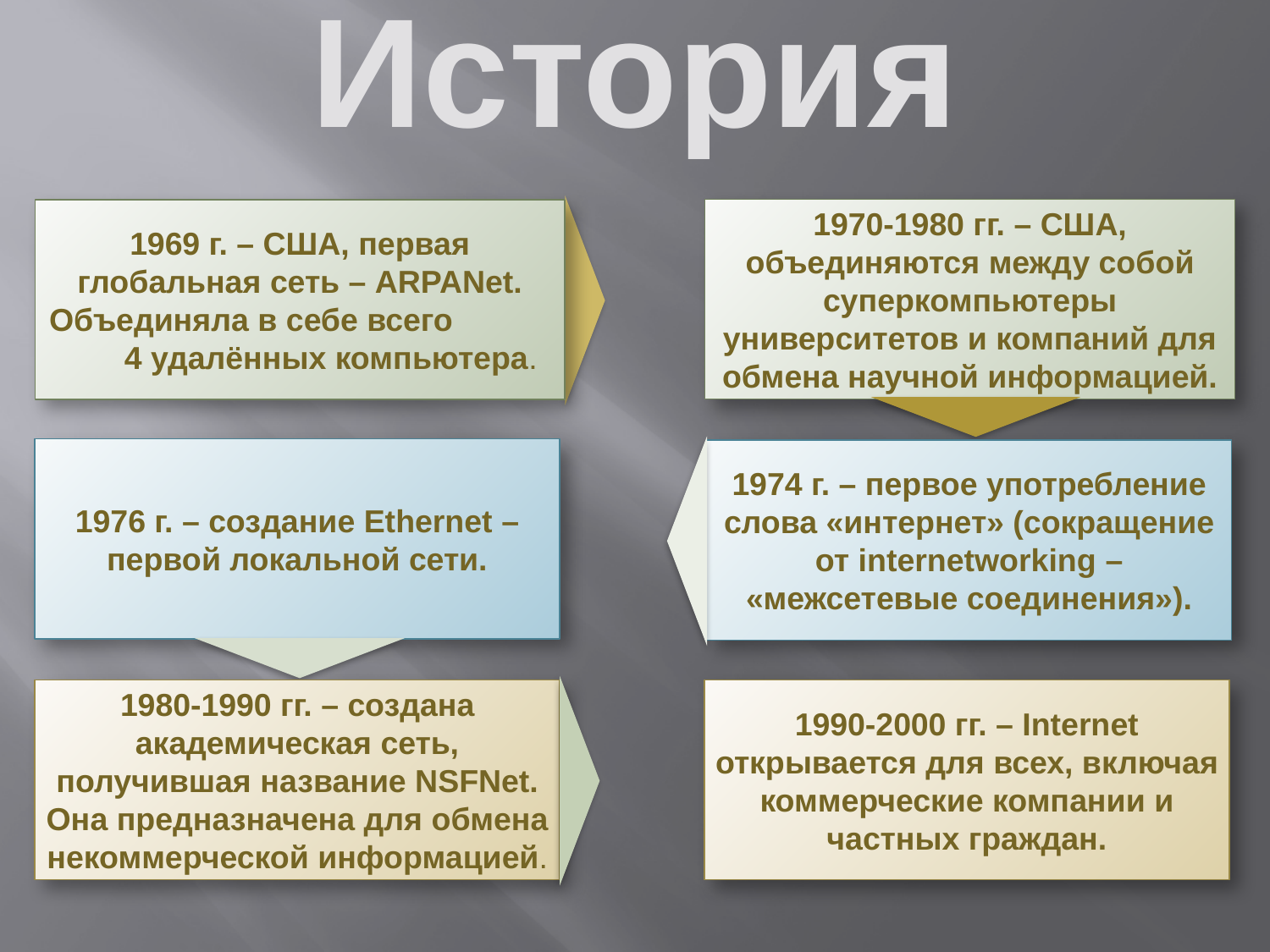

История
1969 г. – США, первая глобальная сеть – ARPANet. Объединяла в себе всего                   4 удалённых компьютера.

1970-1980 гг. – США, объединяются между собой суперкомпьютеры университетов и компаний для обмена научной информацией.

1974 г. – первое употребление слова «интернет» (сокращение от internetworking – «межсетевые соединения»).

1976 г. – создание Ethernet – первой локальной сети.

1980-1990 гг. – создана академическая сеть, получившая название NSFNet. Она предназначена для обмена некоммерческой информацией.

1990-2000 гг. – Internet открывается для всех, включая коммерческие компании и частных граждан.